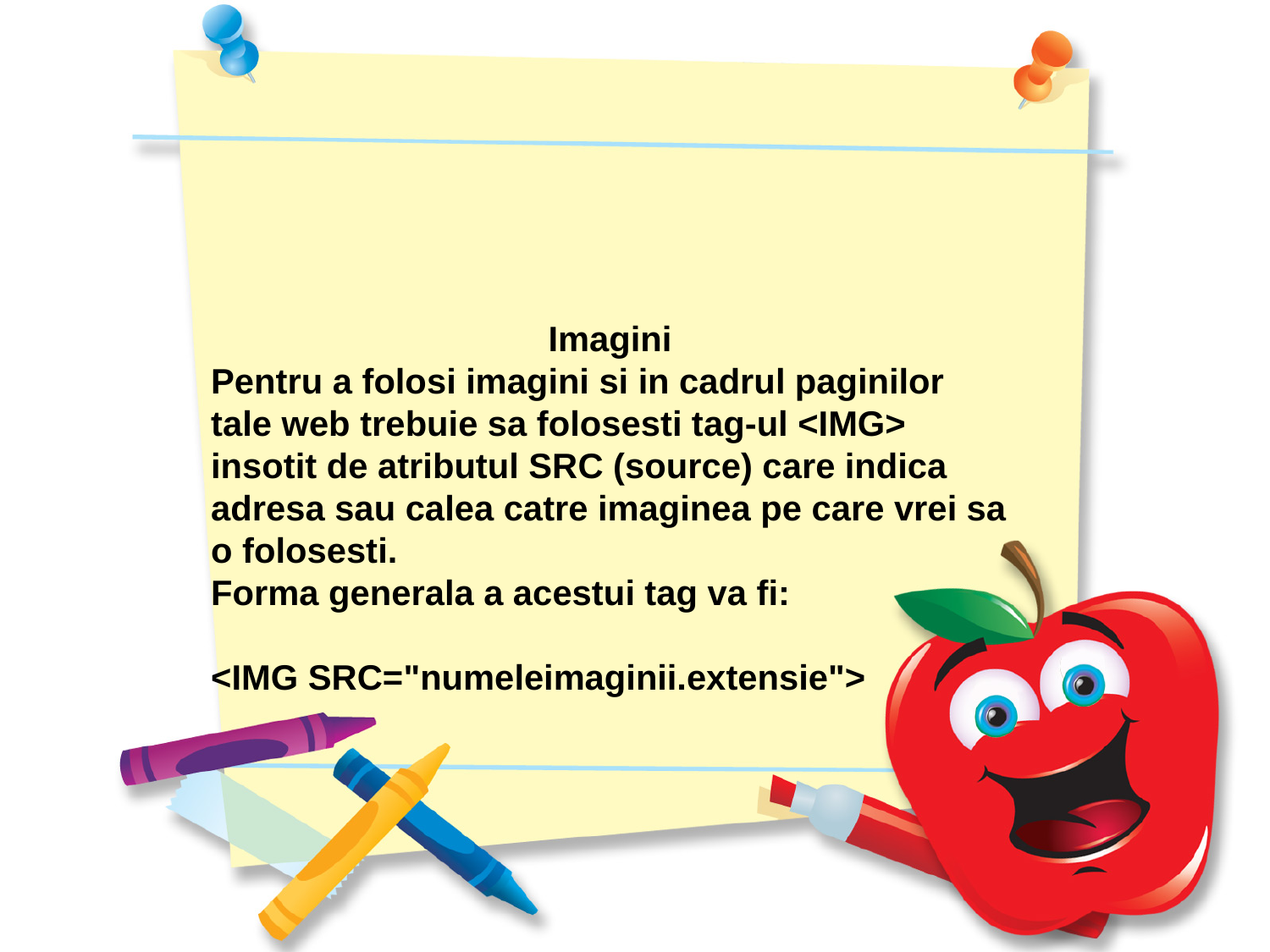

Imagini
Pentru a folosi imagini si in cadrul paginilor tale web trebuie sa folosesti tag-ul <IMG> insotit de atributul SRC (source) care indica adresa sau calea catre imaginea pe care vrei sa o folosesti.
Forma generala a acestui tag va fi:
<IMG SRC="numeleimaginii.extensie">